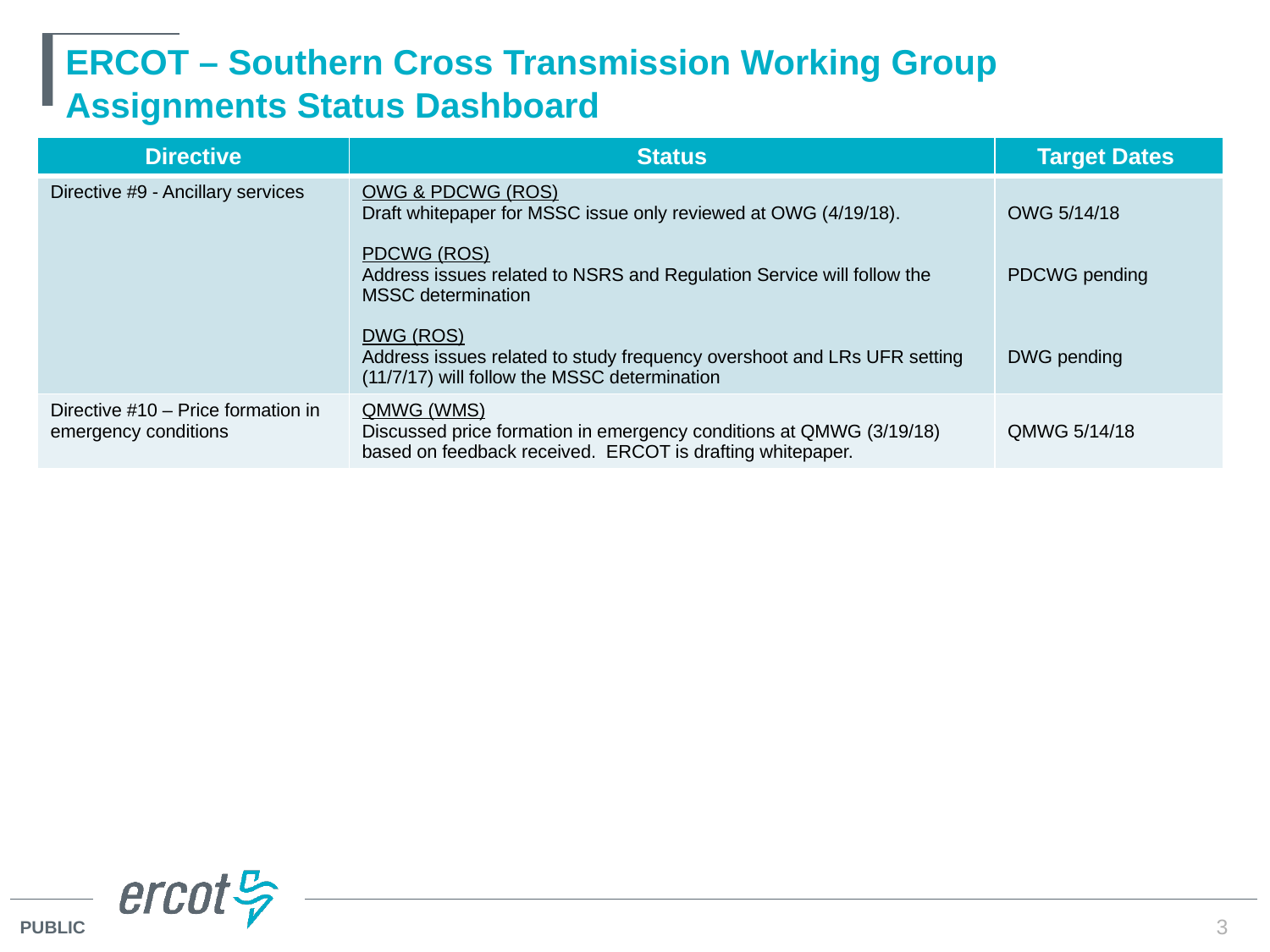

# ERCOT – Southern Cross Transmission Working Group Assignments Status Dashboard
| Directive | Status | Target Dates |
| --- | --- | --- |
| Directive #9 - Ancillary services | OWG & PDCWG (ROS) Draft whitepaper for MSSC issue only reviewed at OWG (4/19/18). PDCWG (ROS) Address issues related to NSRS and Regulation Service will follow the MSSC determination DWG (ROS) Address issues related to study frequency overshoot and LRs UFR setting (11/7/17) will follow the MSSC determination | OWG 5/14/18 PDCWG pending DWG pending |
| Directive #10 – Price formation in emergency conditions | QMWG (WMS) Discussed price formation in emergency conditions at QMWG (3/19/18) based on feedback received. ERCOT is drafting whitepaper. | QMWG 5/14/18 |
3